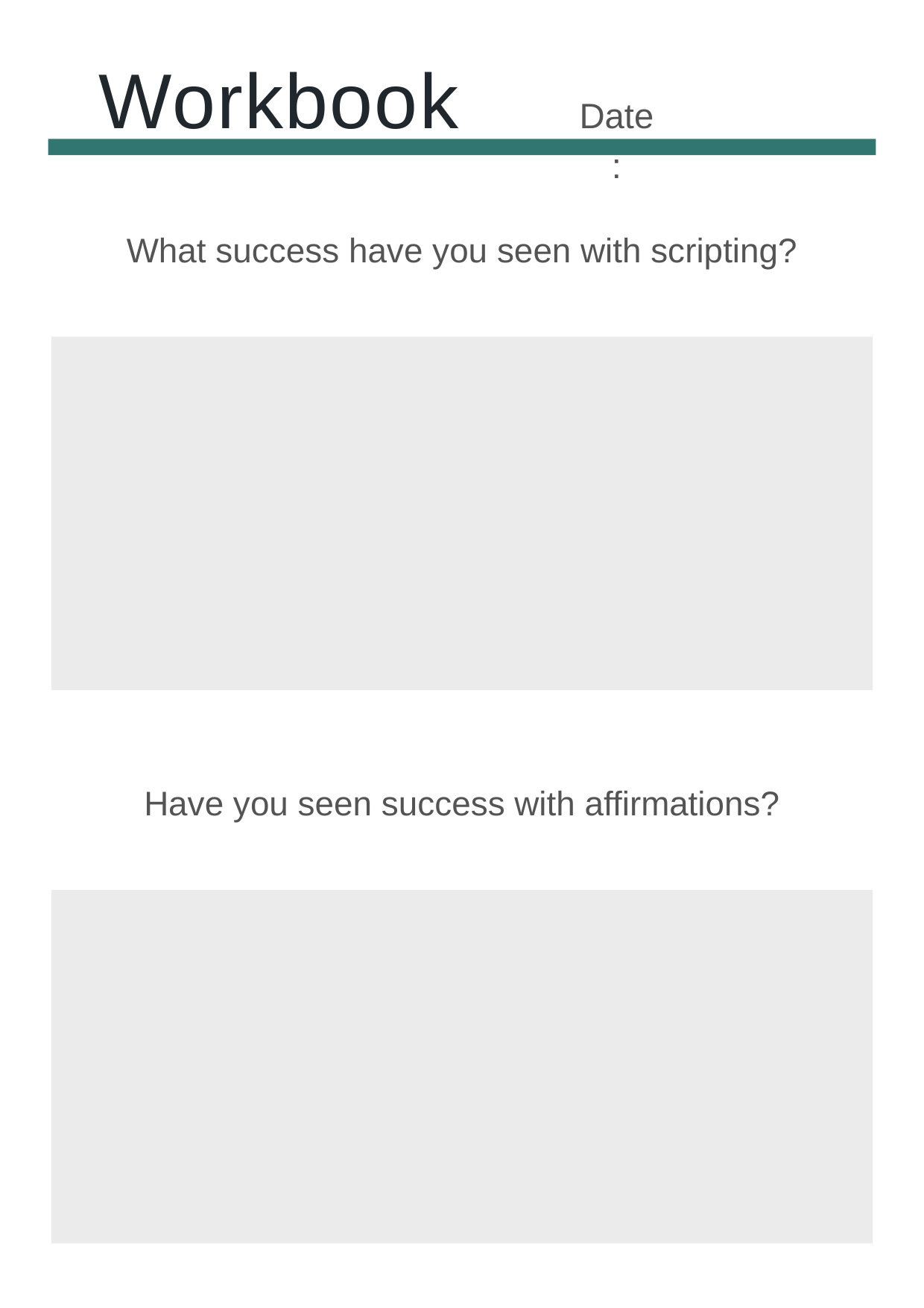

Workbook
Date:

What success have you seen with scripting?

Have you seen success with affirmations?